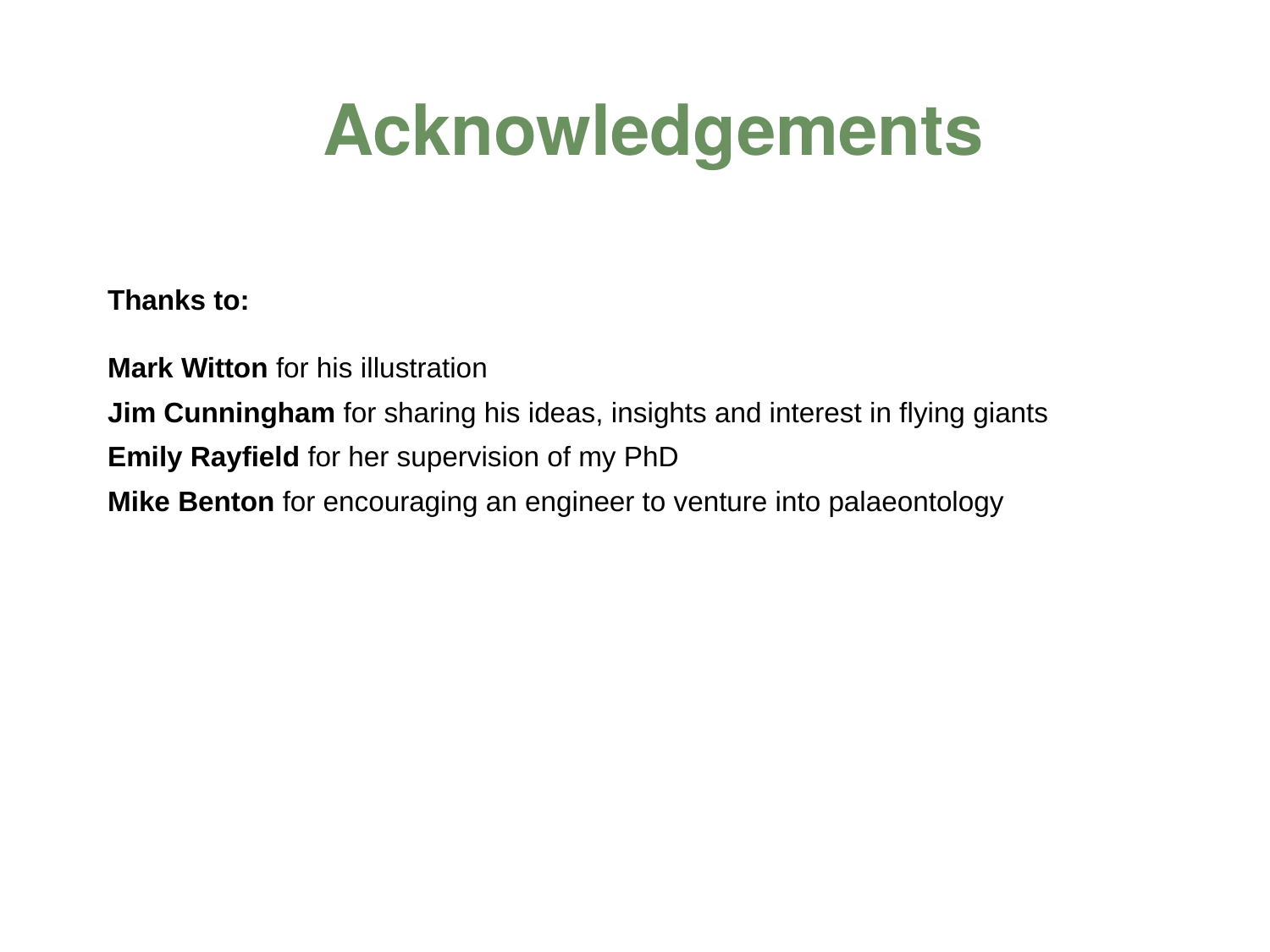

Acknowledgements
Thanks to:

Mark Witton for his illustration
Jim Cunningham for sharing his ideas, insights and interest in flying giants
Emily Rayfield for her supervision of my PhD
Mike Benton for encouraging an engineer to venture into palaeontology